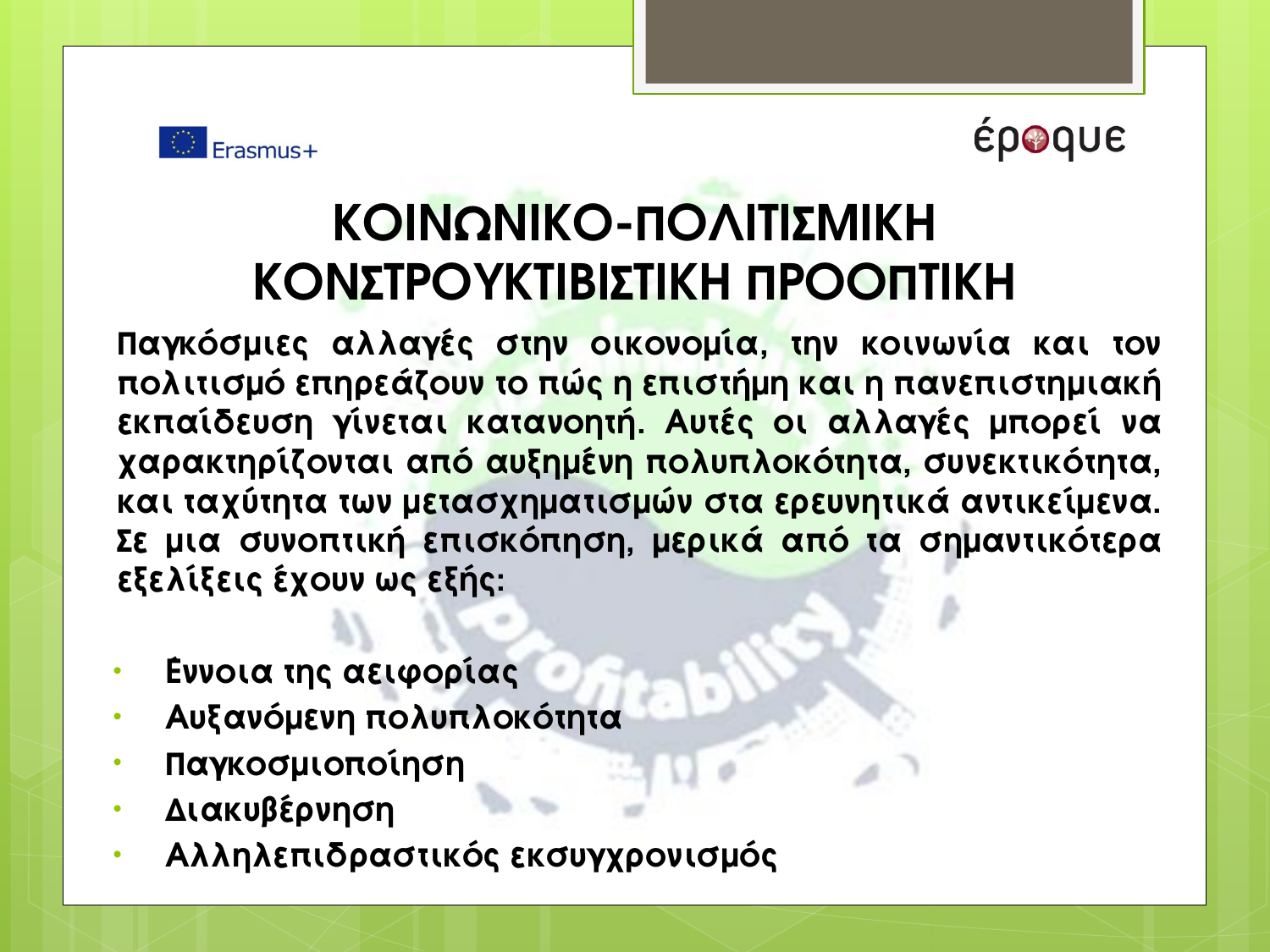

# ΚΟΙΝΩΝΙΚΟ-ΠΟΛΙΤΙΣΜΙΚΗ ΚΟΝΣΤΡΟΥΚΤΙΒΙΣΤΙΚΗ ΠΡΟΟΠΤΙΚΗ
Παγκόσμιες αλλαγές στην οικονομία, την κοινωνία και τον πολιτισμό επηρεάζουν το πώς η επιστήμη και η πανεπιστημιακή εκπαίδευση γίνεται κατανοητή. Αυτές οι αλλαγές μπορεί να χαρακτηρίζονται από αυξημένη πολυπλοκότητα, συνεκτικότητα, και ταχύτητα των μετασχηματισμών στα ερευνητικά αντικείμενα. Σε μια συνοπτική επισκόπηση, μερικά από τα σημαντικότερα εξελίξεις έχουν ως εξής:

Έννοια της αειφορίας
Αυξανόμενη πολυπλοκότητα
Παγκοσμιοποίηση
Διακυβέρνηση
Αλληλεπιδραστικός εκσυγχρονισμός